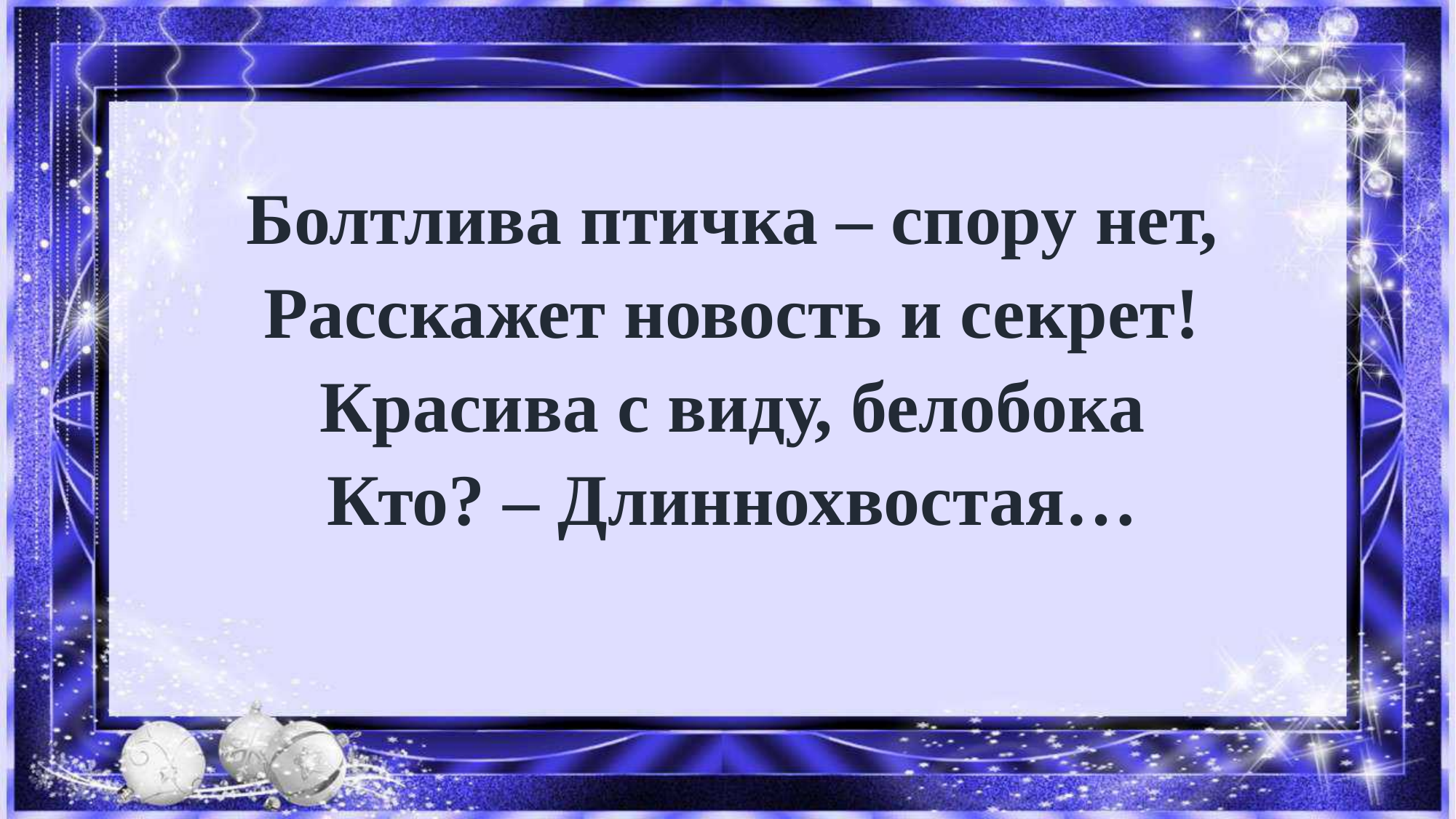

Болтлива птичка – спору нет,
Расскажет новость и секрет!
Красива с виду, белобока
Кто? – Длиннохвостая…